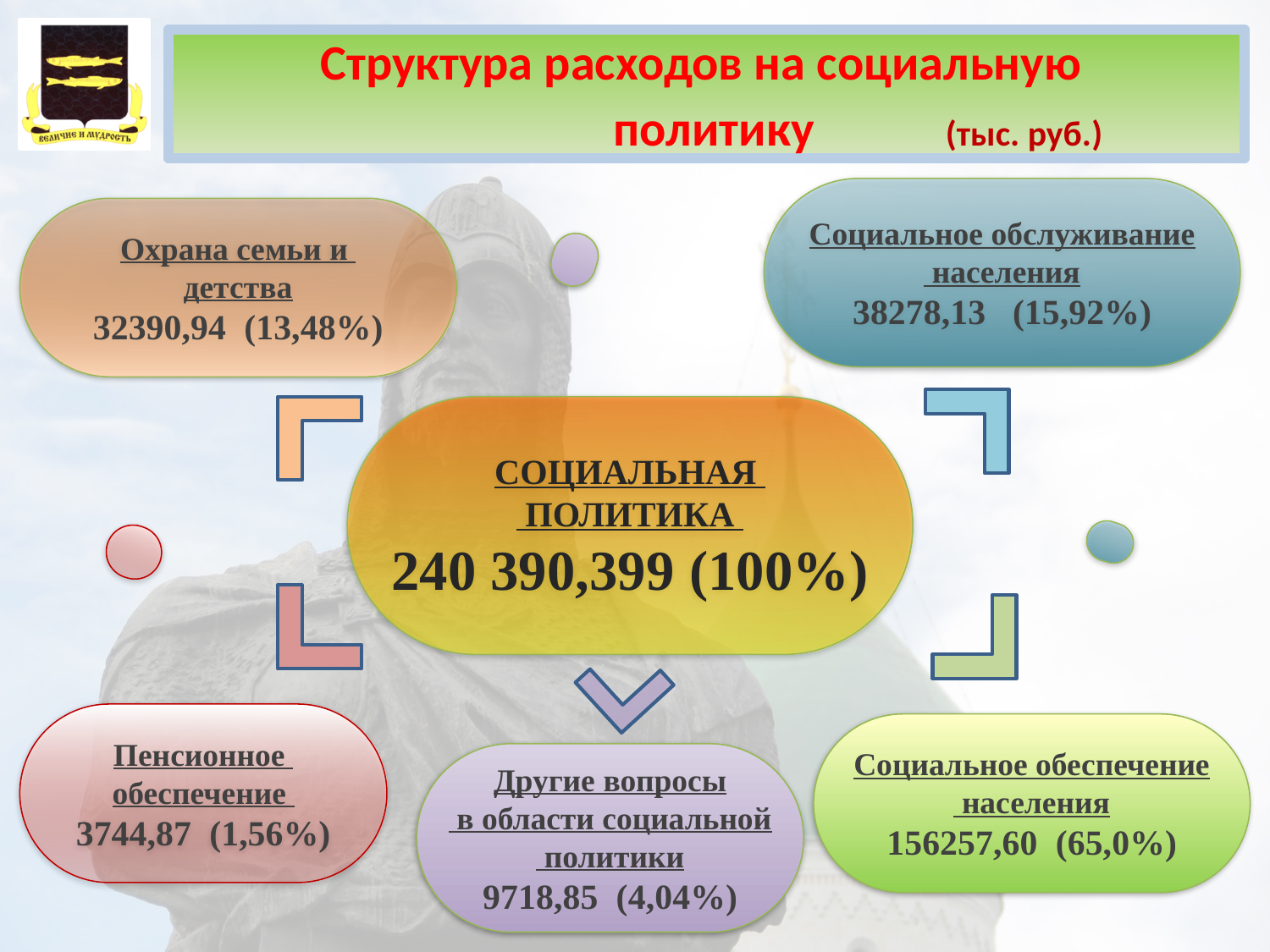

Структура расходов на социальную
                           политику      	(тыс. руб.)
Социальное обслуживание
 населения
38278,13   (15,92%)
Охрана семьи и
детства
32390,94  (13,48%)

СОЦИАЛЬНАЯ
 ПОЛИТИКА
240 390,399 (100%)

Пенсионное
обеспечение
3744,87  (1,56%)
Социальное обеспечение
 населения
156257,60  (65,0%)
Другие вопросы
 в области социальной
 политики
9718,85  (4,04%)